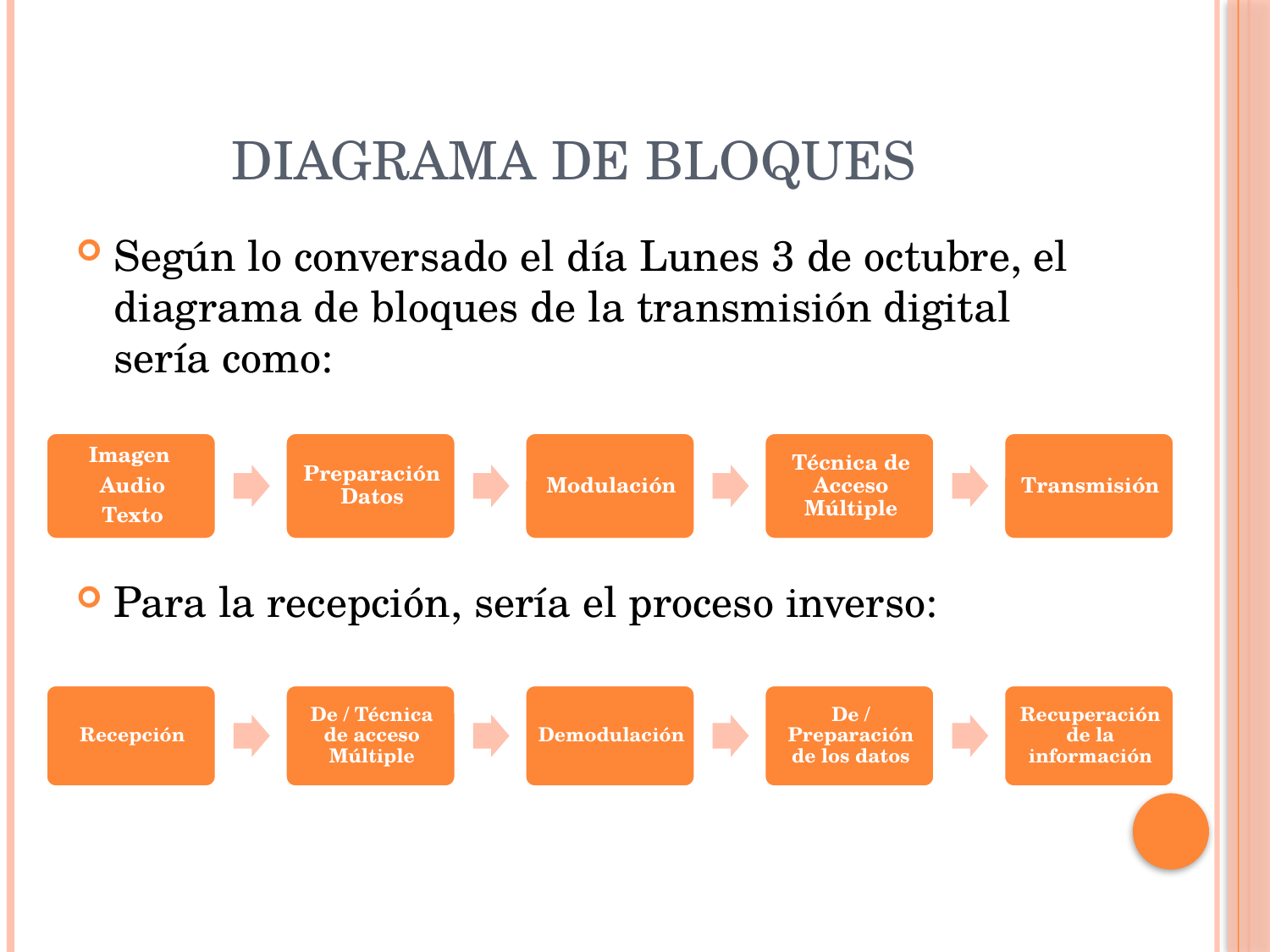

# Diagrama de Bloques
Según lo conversado el día Lunes 3 de octubre, el diagrama de bloques de la transmisión digital sería como:

Para la recepción, sería el proceso inverso:

Imagen
Audio
Texto

Preparación Datos

Modulación

Técnica de Acceso Múltiple

Transmisión
Recepción

De / Técnica de acceso Múltiple

Demodulación

De / Preparación de los datos

Recuperación de la información